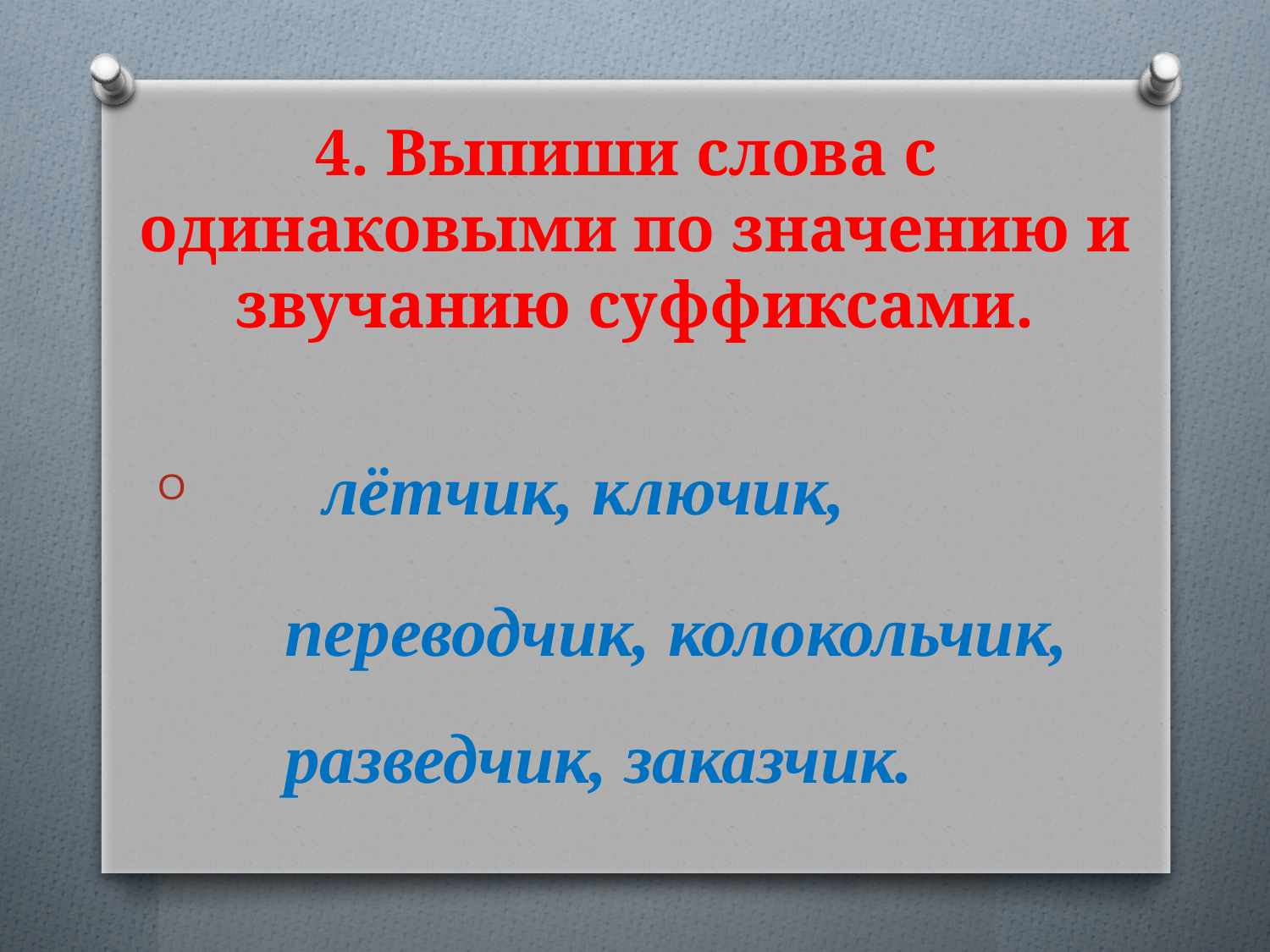

# 4. Выпиши слова с одинаковыми по значению и звучанию суффиксами.
 	лётчик, ключик,
	переводчик, колокольчик, 	разведчик, заказчик.